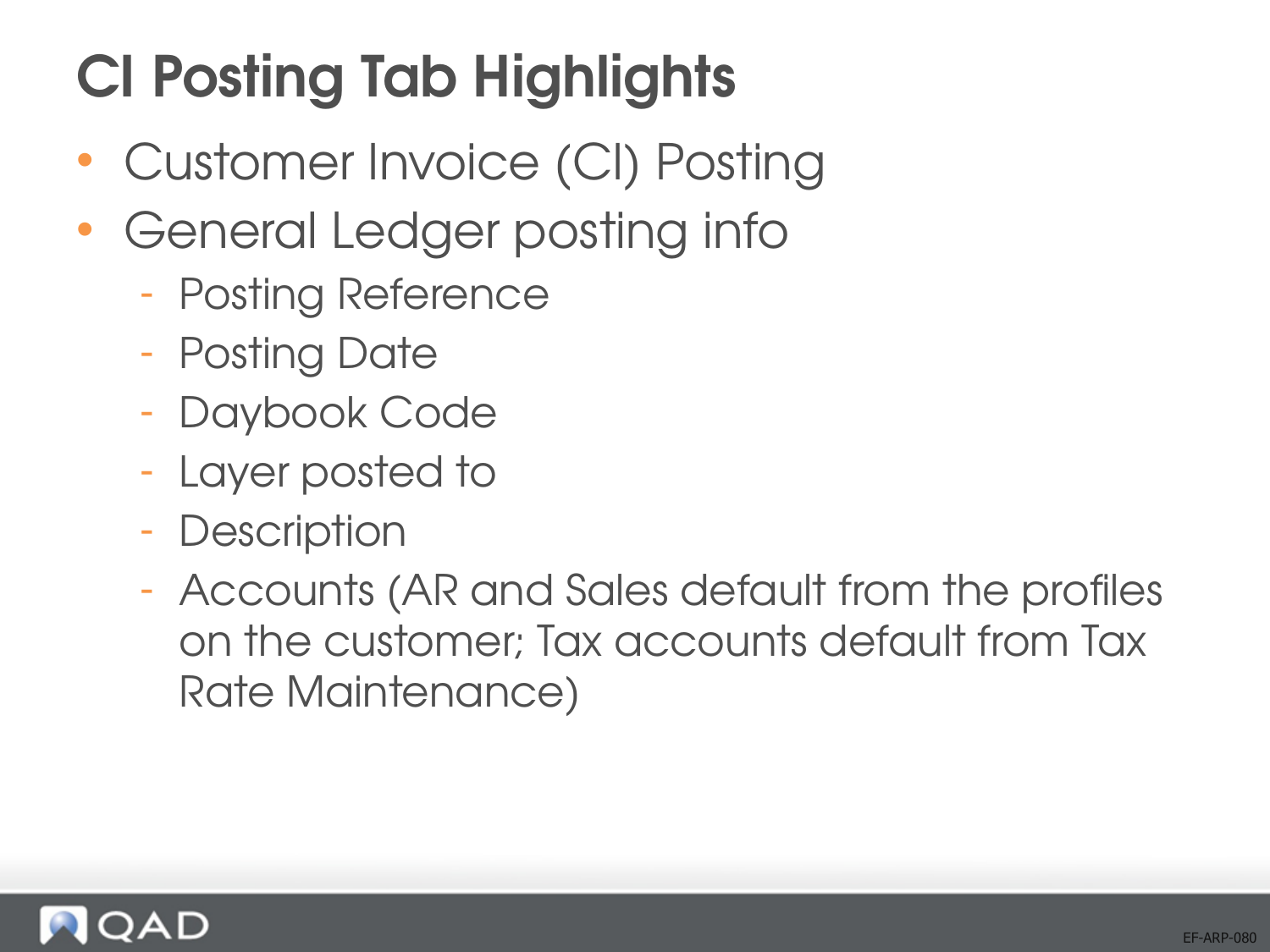

# CI Posting Tab Highlights
Customer Invoice (CI) Posting
General Ledger posting info
Posting Reference
Posting Date
Daybook Code
Layer posted to
Description
Accounts (AR and Sales default from the profiles on the customer; Tax accounts default from Tax Rate Maintenance)
EF-ARP-080